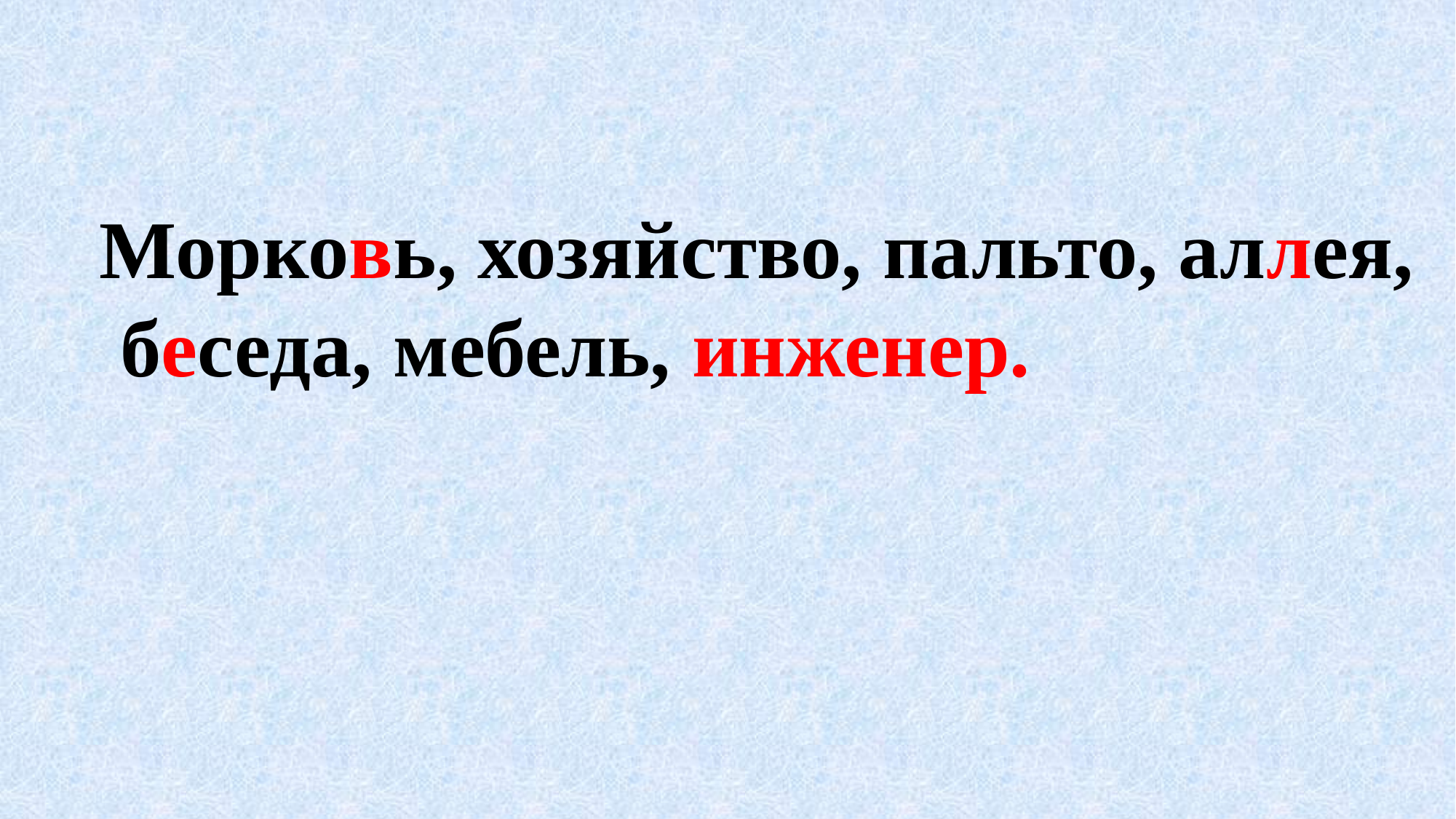

Морковь, хозяйство, пальто, аллея,
 беседа, мебель, инженер.